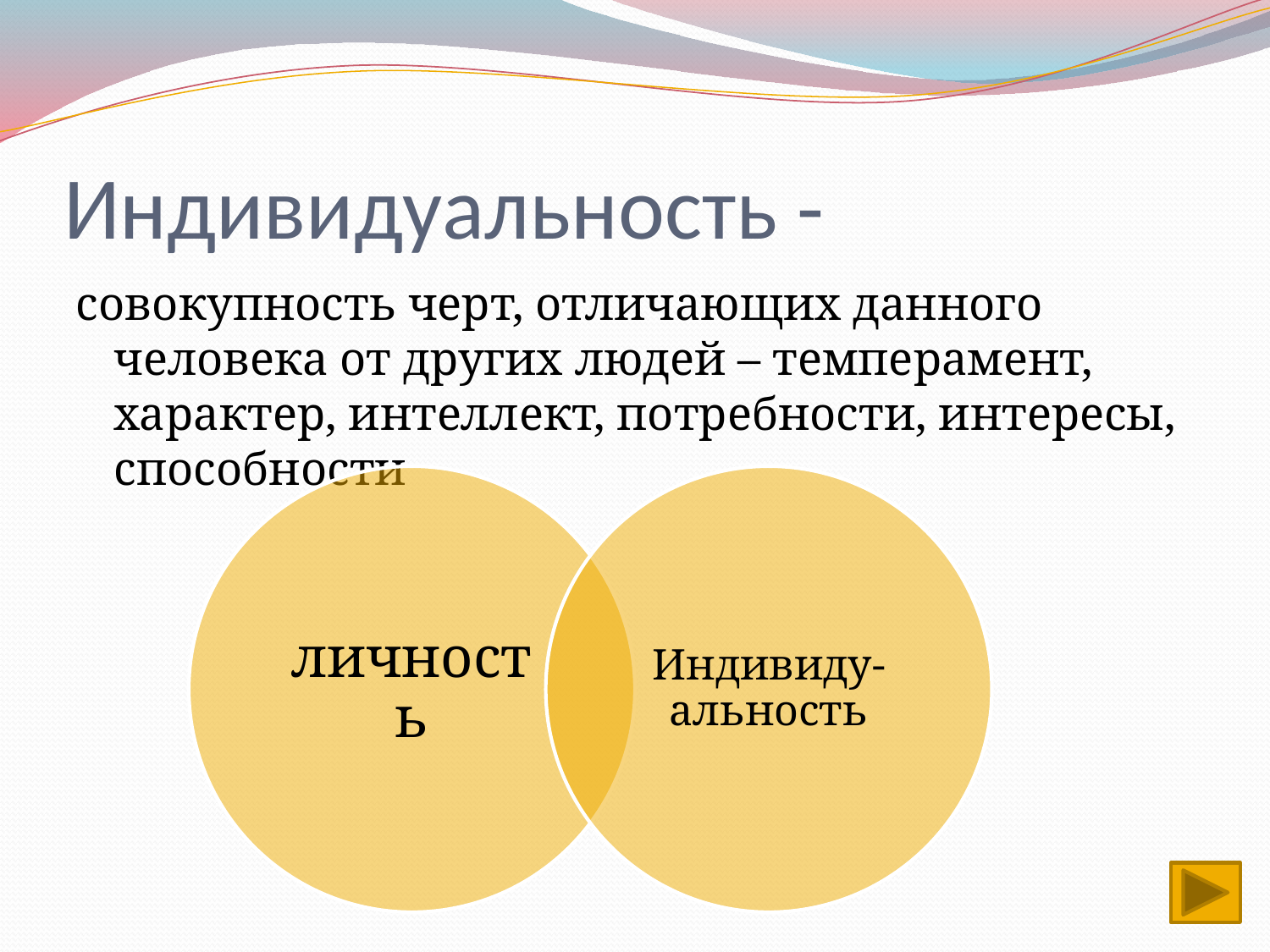

# Индивидуальность -
совокупность черт, отличающих данного человека от других людей – темперамент, характер, интеллект, потребности, интересы, способности
личность
Индивиду-альность